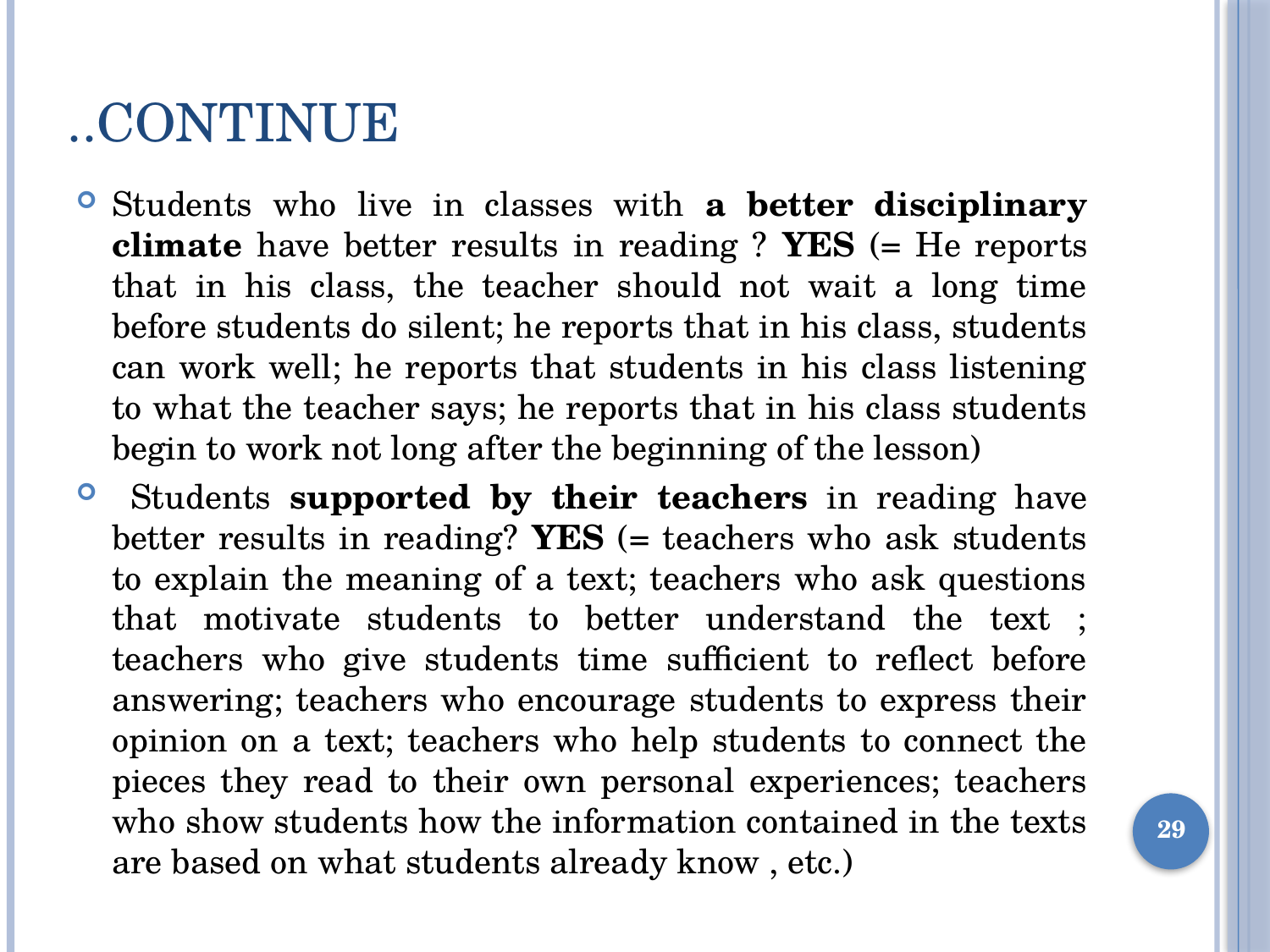

# ..continue
Students who live in classes with a better disciplinary climate have better results in reading ? YES (= He reports that in his class, the teacher should not wait a long time before students do silent; he reports that in his class, students can work well; he reports that students in his class listening to what the teacher says; he reports that in his class students begin to work not long after the beginning of the lesson)
 Students supported by their teachers in reading have better results in reading? YES (= teachers who ask students to explain the meaning of a text; teachers who ask questions that motivate students to better understand the text ; teachers who give students time sufficient to reflect before answering; teachers who encourage students to express their opinion on a text; teachers who help students to connect the pieces they read to their own personal experiences; teachers who show students how the information contained in the texts are based on what students already know , etc.)

29